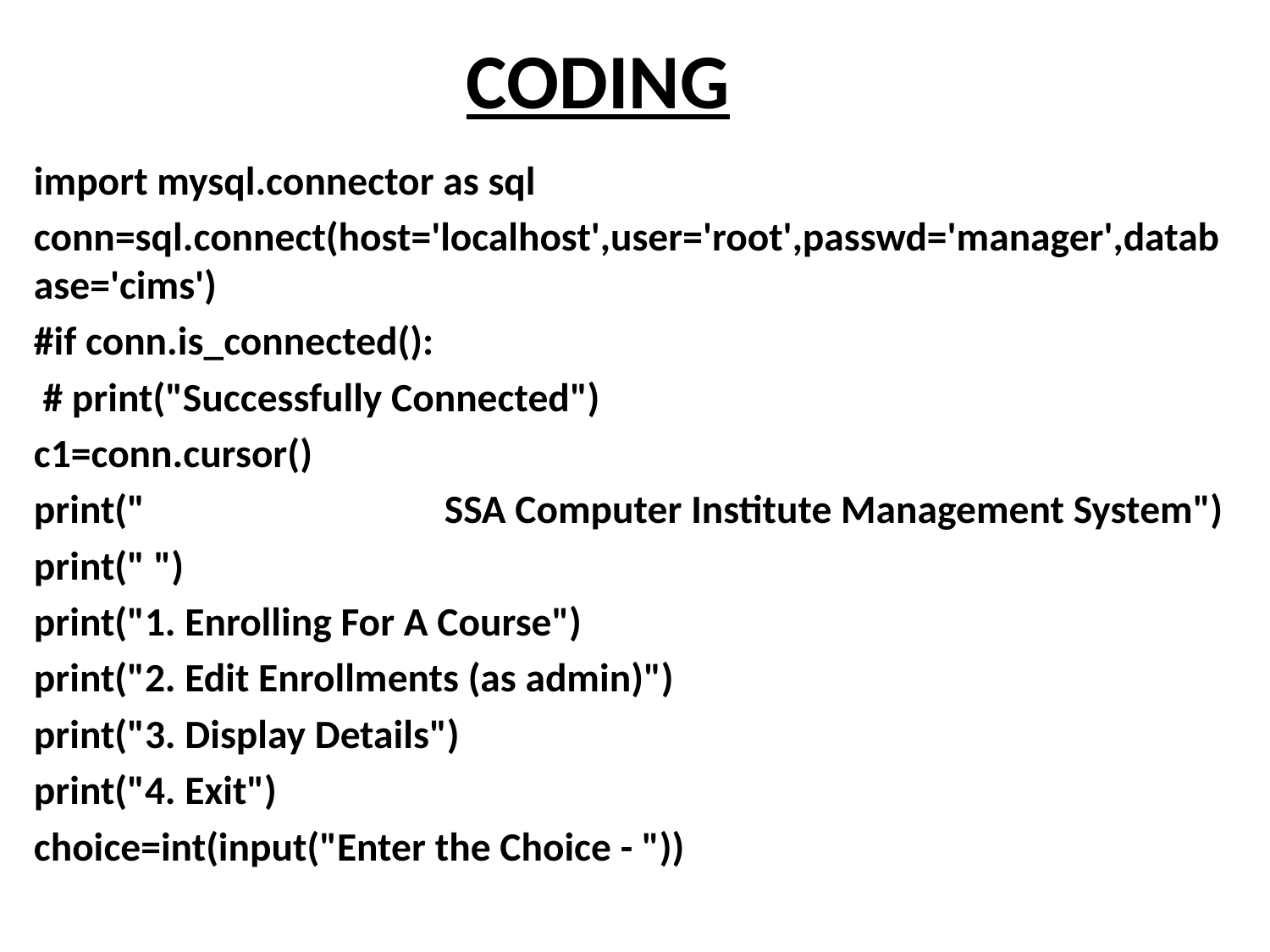

# CODING
import mysql.connector as sql
conn=sql.connect(host='localhost',user='root',passwd='manager',database='cims')
#if conn.is_connected():
 # print("Successfully Connected")
c1=conn.cursor()
print("                                 SSA Computer Institute Management System")
print(" ")
print("1. Enrolling For A Course")
print("2. Edit Enrollments (as admin)")
print("3. Display Details")
print("4. Exit")
choice=int(input("Enter the Choice - "))